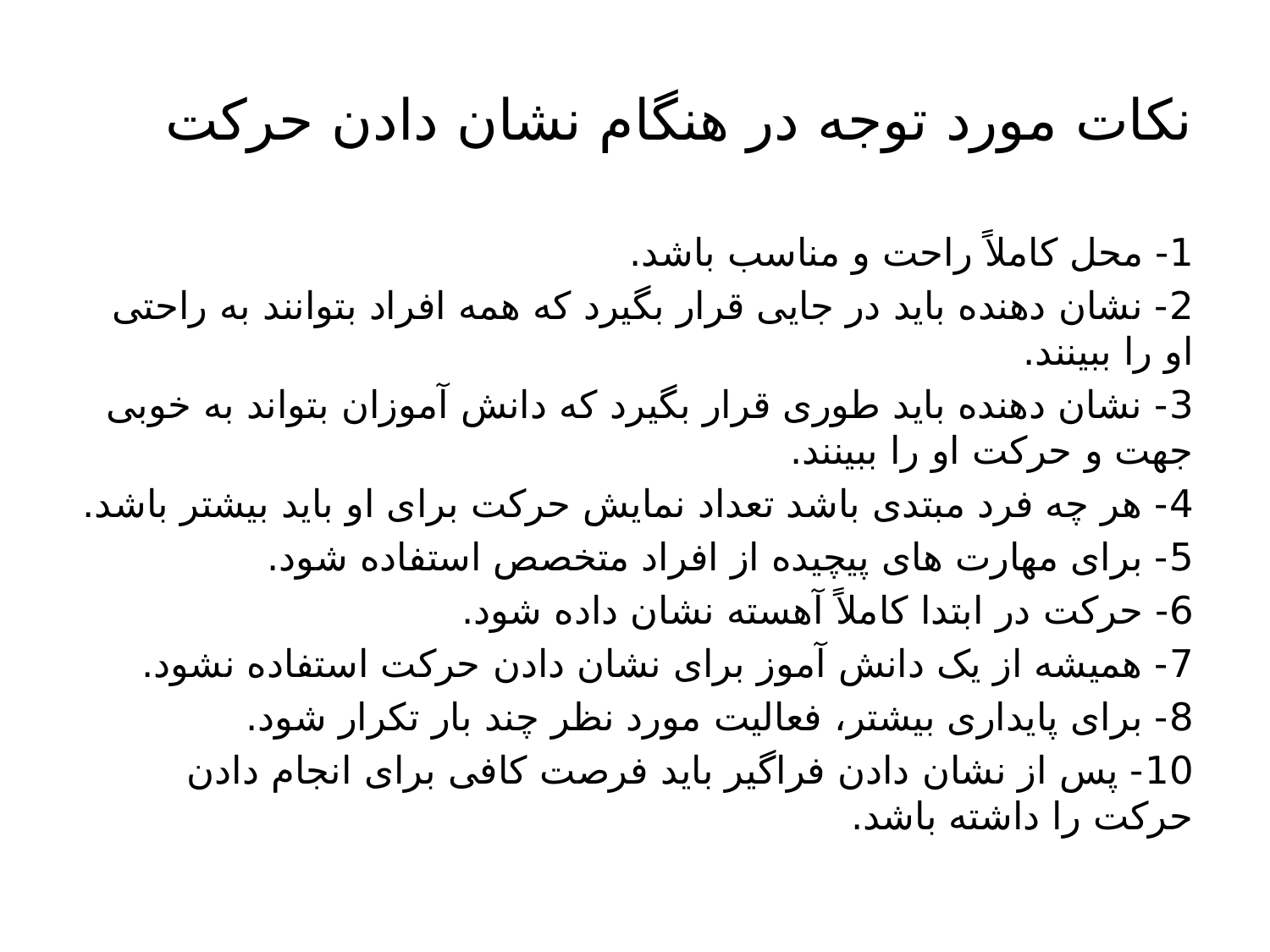

# نکات مورد توجه در هنگام نشان دادن حرکت
1- محل کاملاً راحت و مناسب باشد.
2- نشان دهنده باید در جایی قرار بگیرد که همه افراد بتوانند به راحتی او را ببینند.
3- نشان دهنده باید طوری قرار بگیرد که دانش آموزان بتواند به خوبی جهت و حرکت او را ببینند.
4- هر چه فرد مبتدی باشد تعداد نمایش حرکت برای او باید بیشتر باشد.
5- برای مهارت های پیچیده از افراد متخصص استفاده شود.
6- حرکت در ابتدا کاملاً آهسته نشان داده شود.
7- همیشه از یک دانش آموز برای نشان دادن حرکت استفاده نشود.
8- برای پایداری بیشتر، فعالیت مورد نظر چند بار تکرار شود.
10- پس از نشان دادن فراگیر باید فرصت کافی برای انجام دادن حرکت را داشته باشد.